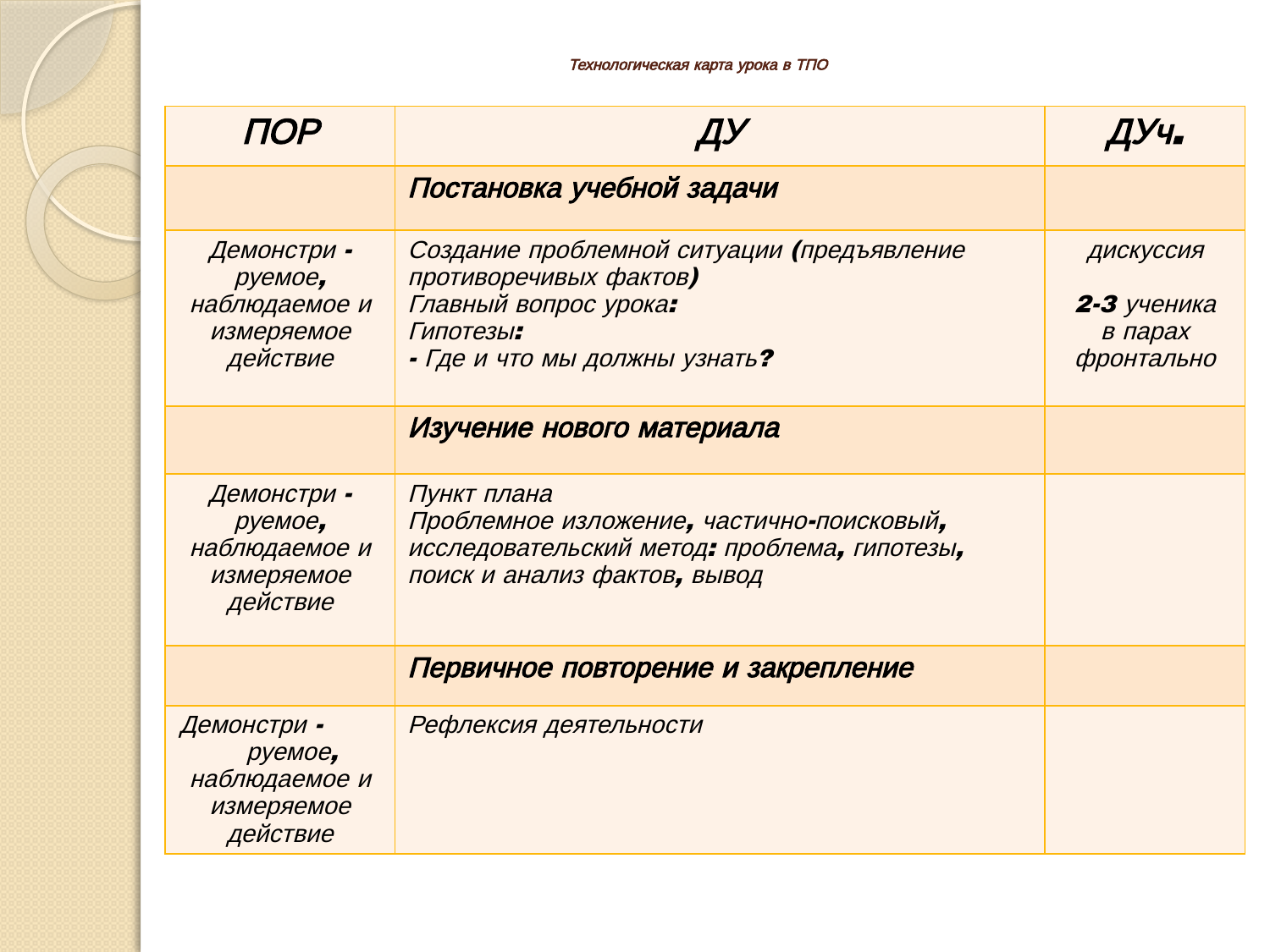

# Технологическая карта урока в ТПО
| ПОР | ДУ | ДУч. |
| --- | --- | --- |
|  | Постановка учебной задачи |  |
| Демонстри -руемое, наблюдаемое и измеряемое действие | Создание проблемной ситуации (предъявление противоречивых фактов) Главный вопрос урока: Гипотезы: - Где и что мы должны узнать? | дискуссия 2-3 ученика в парах фронтально |
|  | Изучение нового материала |  |
| Демонстри - руемое, наблюдаемое и измеряемое действие | Пункт плана Проблемное изложение, частично-поисковый, исследовательский метод: проблема, гипотезы, поиск и анализ фактов, вывод |  |
|  | Первичное повторение и закрепление |  |
| Демонстри - руемое, наблюдаемое и измеряемое действие | Рефлексия деятельности |  |